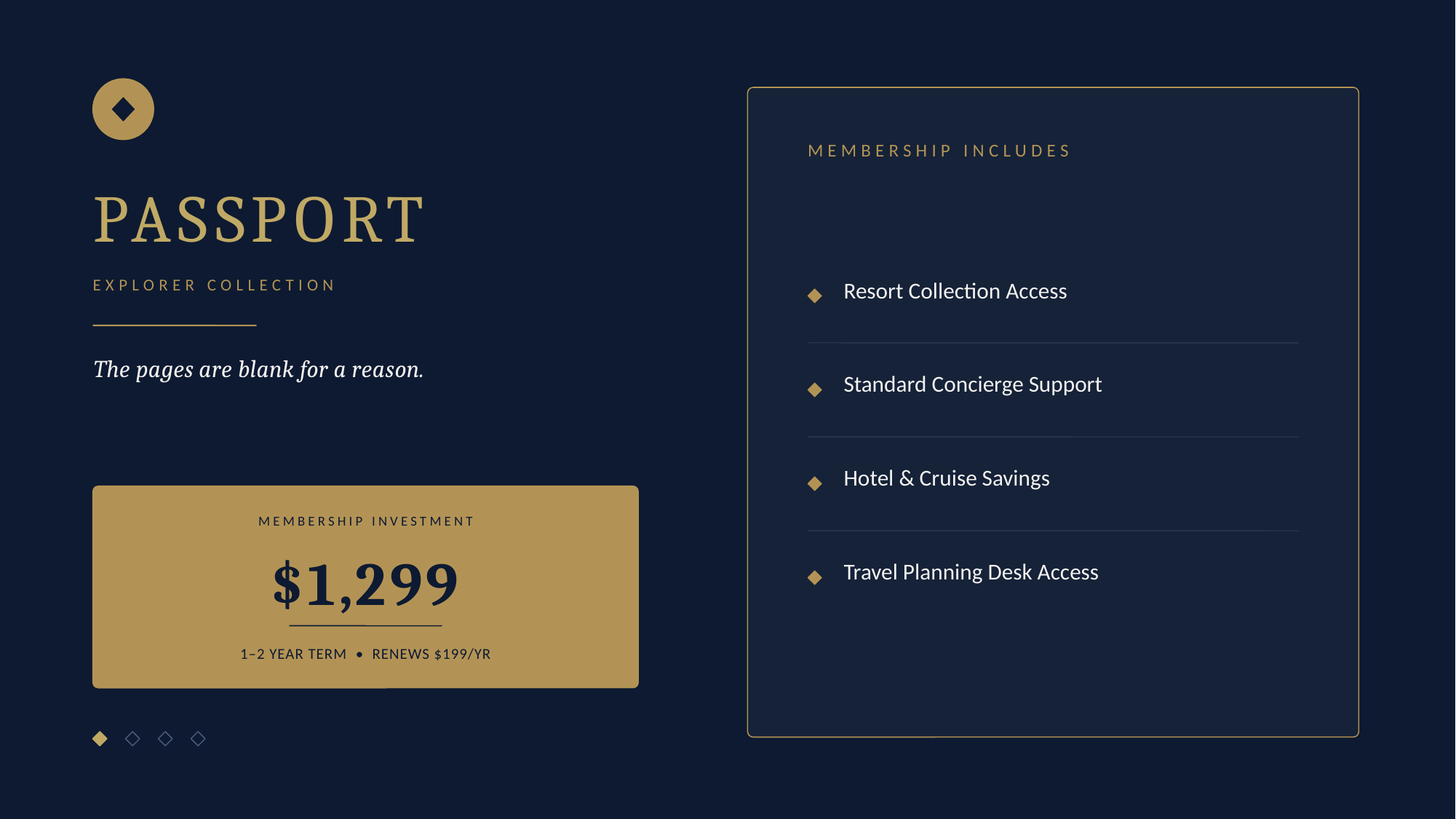

MEMBERSHIP INCLUDES
PASSPORT
Resort Collection Access
EXPLORER COLLECTION

Standard Concierge Support
The pages are blank for a reason.

Hotel & Cruise Savings

MEMBERSHIP INVESTMENT

Travel Planning Desk Access
$1,299

1–2 YEAR TERM  •  RENEWS $199/YR